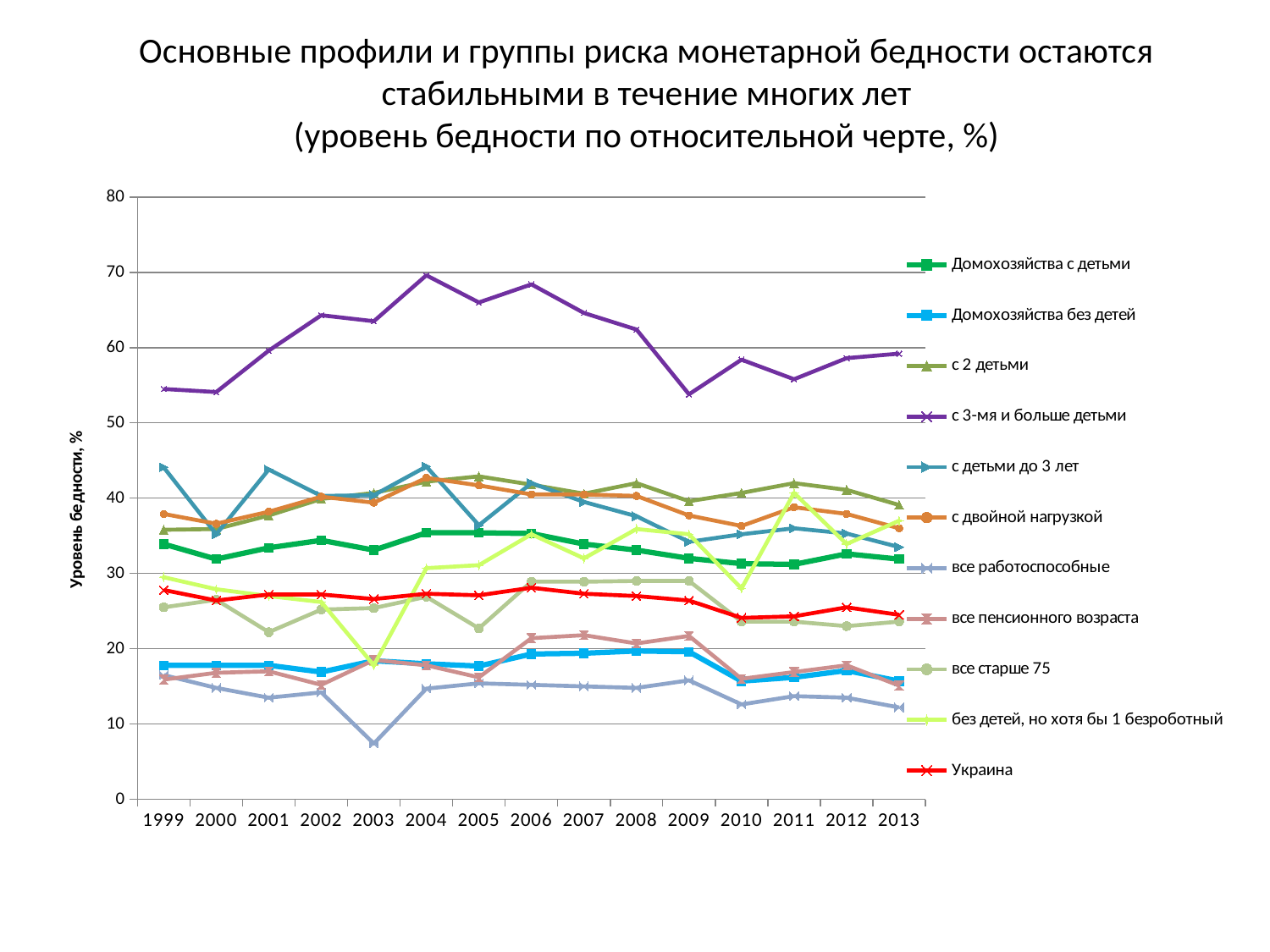

# Основные профили и группы риска монетарной бедности остаются стабильными в течение многих лет (уровень бедности по относительной черте, %)

### Chart

| Category | Домохозяйства с детьми | Домохозяйства без детей | с 2 детьми | с 3-мя и больше детьми | с детьми до 3 лет | с двойной нагрузкой | все работоспособные | все пенсионного возраста | все старше 75 | без детей, но хотя бы 1 безроботный | Украина |
|---|---|---|---|---|---|---|---|---|---|---|---|
| 1999 | 33.9 | 17.8 | 35.8 | 54.5 | 44.1 | 37.9 | 16.5 | 15.9 | 25.5 | 29.5 | 27.8 |
| 2000 | 31.9 | 17.8 | 35.9 | 54.1 | 35.2 | 36.6 | 14.8 | 16.8 | 26.5 | 27.9 | 26.4 |
| 2001 | 33.4 | 17.8 | 37.7 | 59.6 | 43.8 | 38.2 | 13.5 | 17.0 | 22.2 | 27.0 | 27.2 |
| 2002 | 34.4 | 16.9 | 39.9 | 64.3 | 40.3 | 40.2 | 14.2 | 15.2 | 25.2 | 26.2 | 27.2 |
| 2003 | 33.1 | 18.4 | 40.7 | 63.5 | 40.4 | 39.4 | 7.4 | 18.5 | 25.4 | 17.8 | 26.6 |
| 2004 | 35.4 | 18.0 | 42.2 | 69.6 | 44.2 | 42.7 | 14.7 | 17.8 | 26.9 | 30.7 | 27.3 |
| 2005 | 35.4 | 17.7 | 42.9 | 66.0 | 36.4 | 41.7 | 15.4 | 16.2 | 22.7 | 31.1 | 27.1 |
| 2006 | 35.3 | 19.3 | 41.8 | 68.4 | 42.0 | 40.5 | 15.2 | 21.4 | 28.9 | 35.2 | 28.1 |
| 2007 | 33.9 | 19.4 | 40.6 | 64.6 | 39.5 | 40.5 | 15.0 | 21.8 | 28.9 | 32.0 | 27.3 |
| 2008 | 33.1 | 19.7 | 42.0 | 62.4 | 37.6 | 40.3 | 14.8 | 20.7 | 29.0 | 35.9 | 27.0 |
| 2009 | 32.0 | 19.6 | 39.6 | 53.8 | 34.2 | 37.7 | 15.8 | 21.7 | 29.0 | 35.2 | 26.4 |
| 2010 | 31.3 | 15.7 | 40.7 | 58.4 | 35.2 | 36.3 | 12.6 | 16.0 | 23.6 | 28.0 | 24.1 |
| 2011 | 31.2 | 16.2 | 42.0 | 55.8 | 36.0 | 38.8 | 13.7 | 16.9 | 23.6 | 40.7 | 24.3 |
| 2012 | 32.6 | 17.1 | 41.1 | 58.6 | 35.3 | 37.9 | 13.5 | 17.8 | 23.0 | 33.9 | 25.5 |
| 2013 | 31.9 | 15.7 | 39.1 | 59.2 | 33.5 | 36.0 | 12.2 | 15.1 | 23.6 | 37.0 | 24.5 |